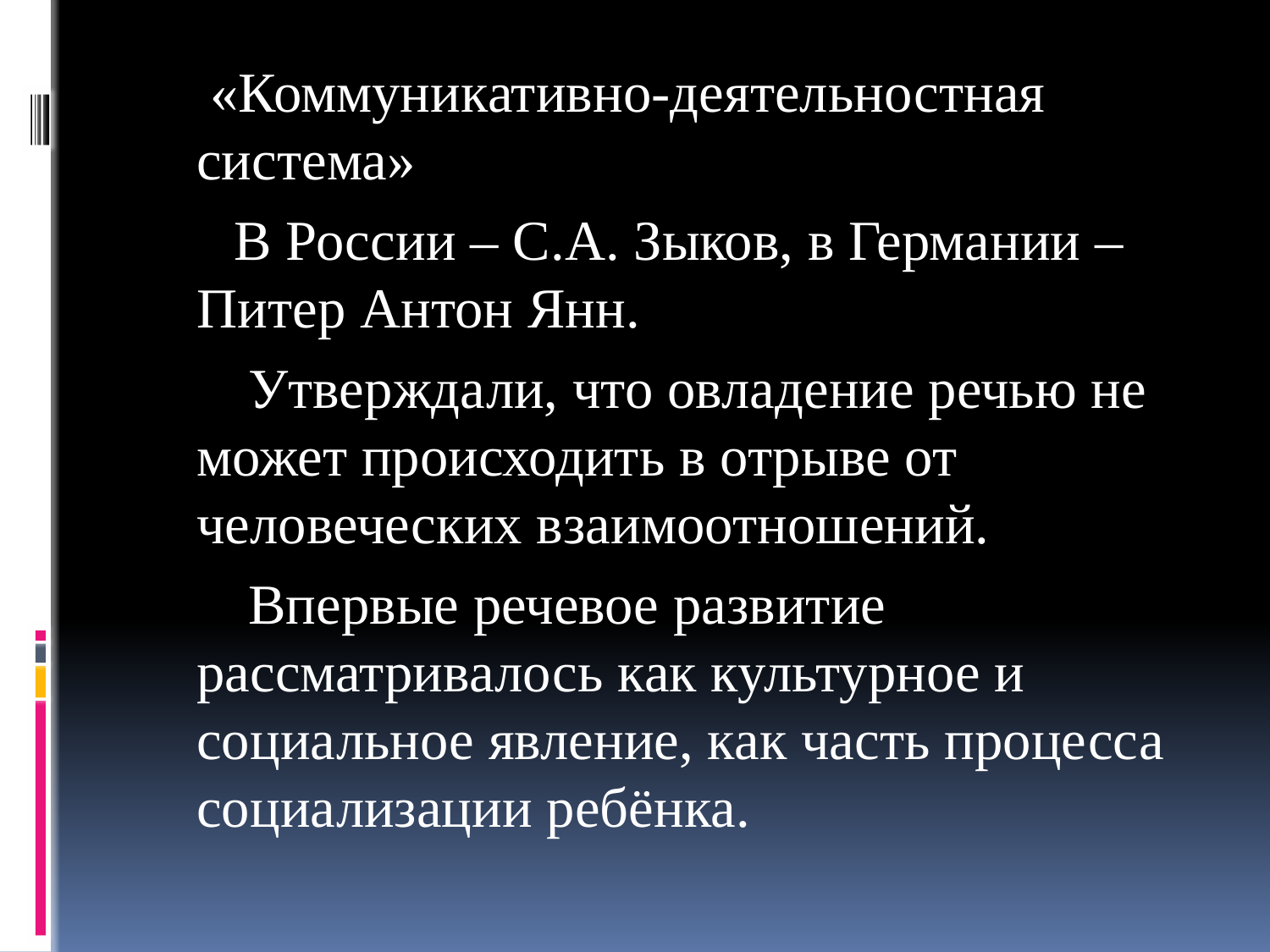

«Коммуникативно-деятельностная система»
      В России – С.А. Зыков, в Германии – Питер Антон Янн.
       Утверждали, что овладение речью не может происходить в отрыве от человеческих взаимоотношений.
       Впервые речевое развитие рассматривалось как культурное и социальное явление, как часть процесса социализации ребёнка.